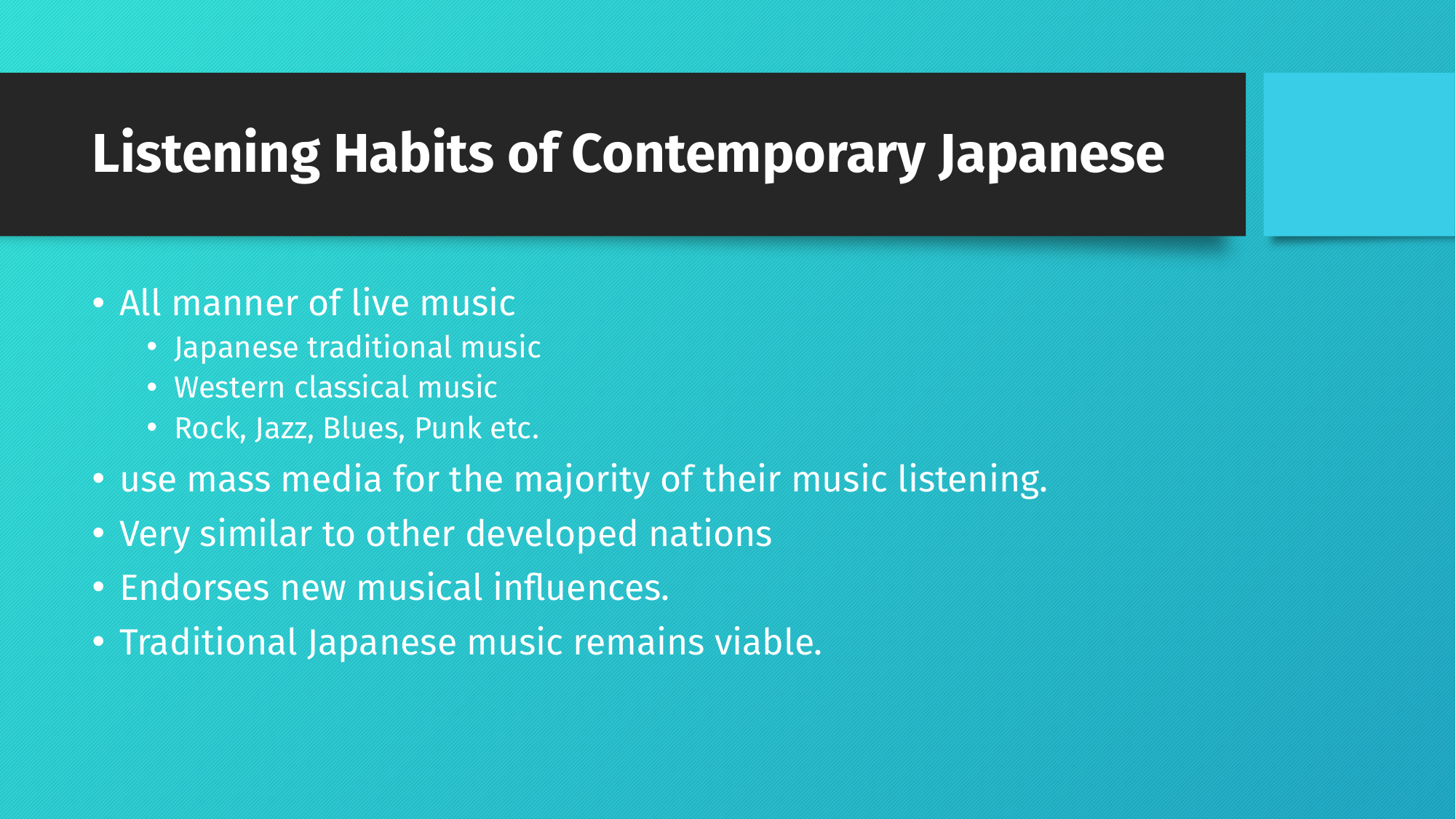

# Listening Habits of Contemporary Japanese
All manner of live music
Japanese traditional music
Western classical music
Rock, Jazz, Blues, Punk etc.
use mass media for the majority of their music listening.
Very similar to other developed nations
Endorses new musical influences.
Traditional Japanese music remains viable.